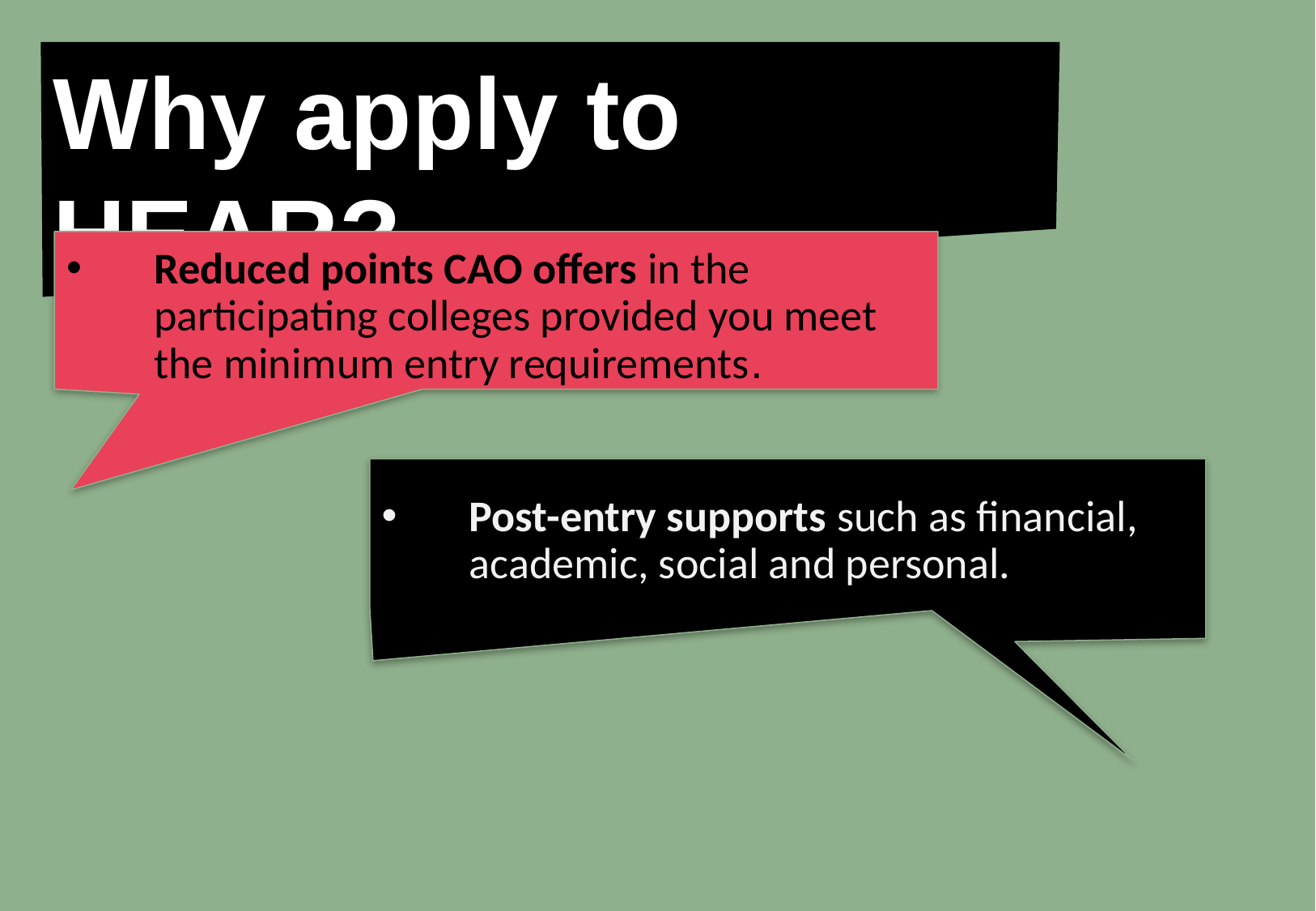

Why apply to HEAR?

Reduced points CAO offers in the participating colleges provided you meet the minimum entry requirements.

Post-entry supports such as financial, academic, social and personal.